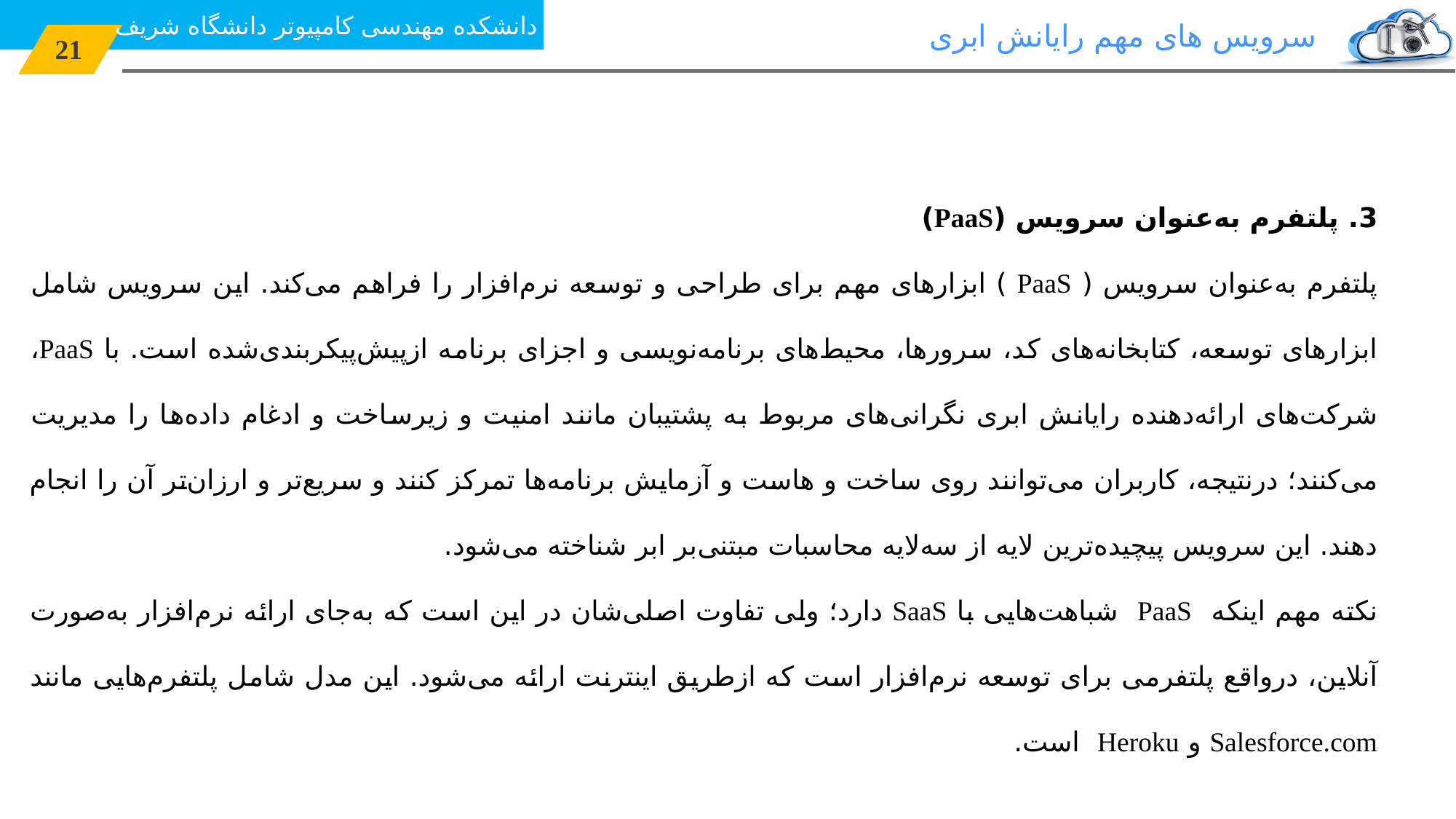

دانشکده مهندسی کامپیوتر دانشگاه شریف
سرویس های مهم رایانش ابری
21
3. پلتفرم به‌عنوان سرویس (PaaS)
پلتفرم به‌عنوان سرویس ( PaaS ) ابزارهای مهم برای طراحی و توسعه نرم‌افزار را فراهم می‌کند. این سرویس شامل ابزارهای توسعه، کتابخانه‌های کد، سرورها، محیط‌های برنامه‌نویسی و اجزای برنامه از‌پیش‌پیکربندی‌شده است. با PaaS، شرکت‌های ارائه‌دهنده رایانش ابری نگرانی‌های مربوط به پشتیبان مانند امنیت و زیرساخت و ادغام داده‌ها را مدیریت می‌کنند؛ درنتیجه، کاربران می‌توانند روی ساخت و هاست و آزمایش برنامه‌ها تمرکز کنند و سریع‌تر و ارزان‌تر آن را انجام دهند. این سرویس پیچیده‌ترین لایه از سه‌لایه محاسبات مبتنی‌بر ابر شناخته می‌شود.
نکته مهم اینکه  PaaS  شباهت‌هایی با SaaS دارد؛ ولی تفاوت اصلی‌شان در این است که به‌جای ارائه نرم‌افزار به‌صورت آنلاین، درواقع پلتفرمی برای توسعه نرم‌افزار است که ازطریق اینترنت ارائه می‌شود. این مدل شامل پلتفرم‌هایی مانند Salesforce.com و Heroku  است.